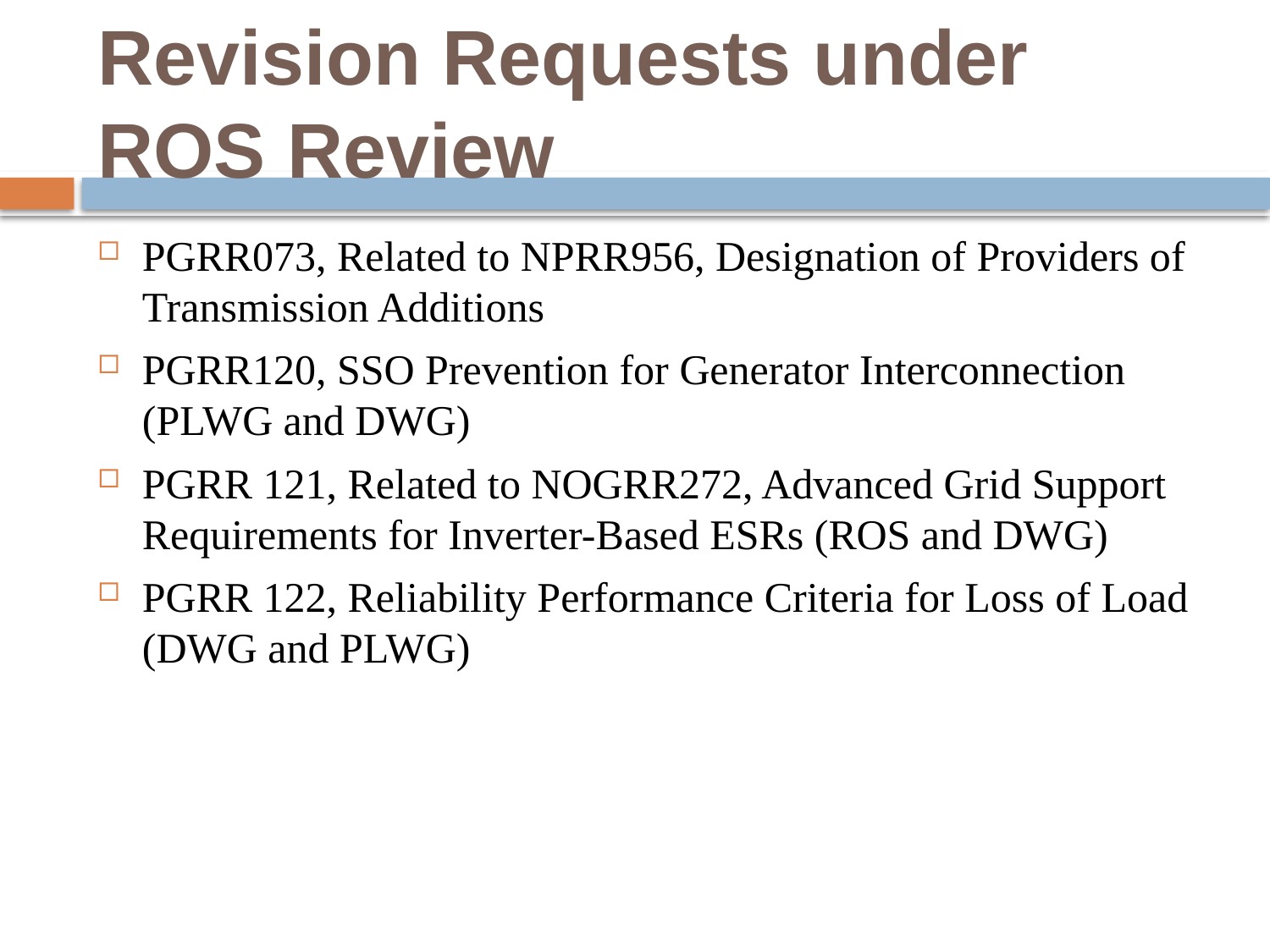

# Revision Requests under ROS Review
PGRR073, Related to NPRR956, Designation of Providers of Transmission Additions
PGRR120, SSO Prevention for Generator Interconnection (PLWG and DWG)
PGRR 121, Related to NOGRR272, Advanced Grid Support Requirements for Inverter-Based ESRs (ROS and DWG)
PGRR 122, Reliability Performance Criteria for Loss of Load (DWG and PLWG)